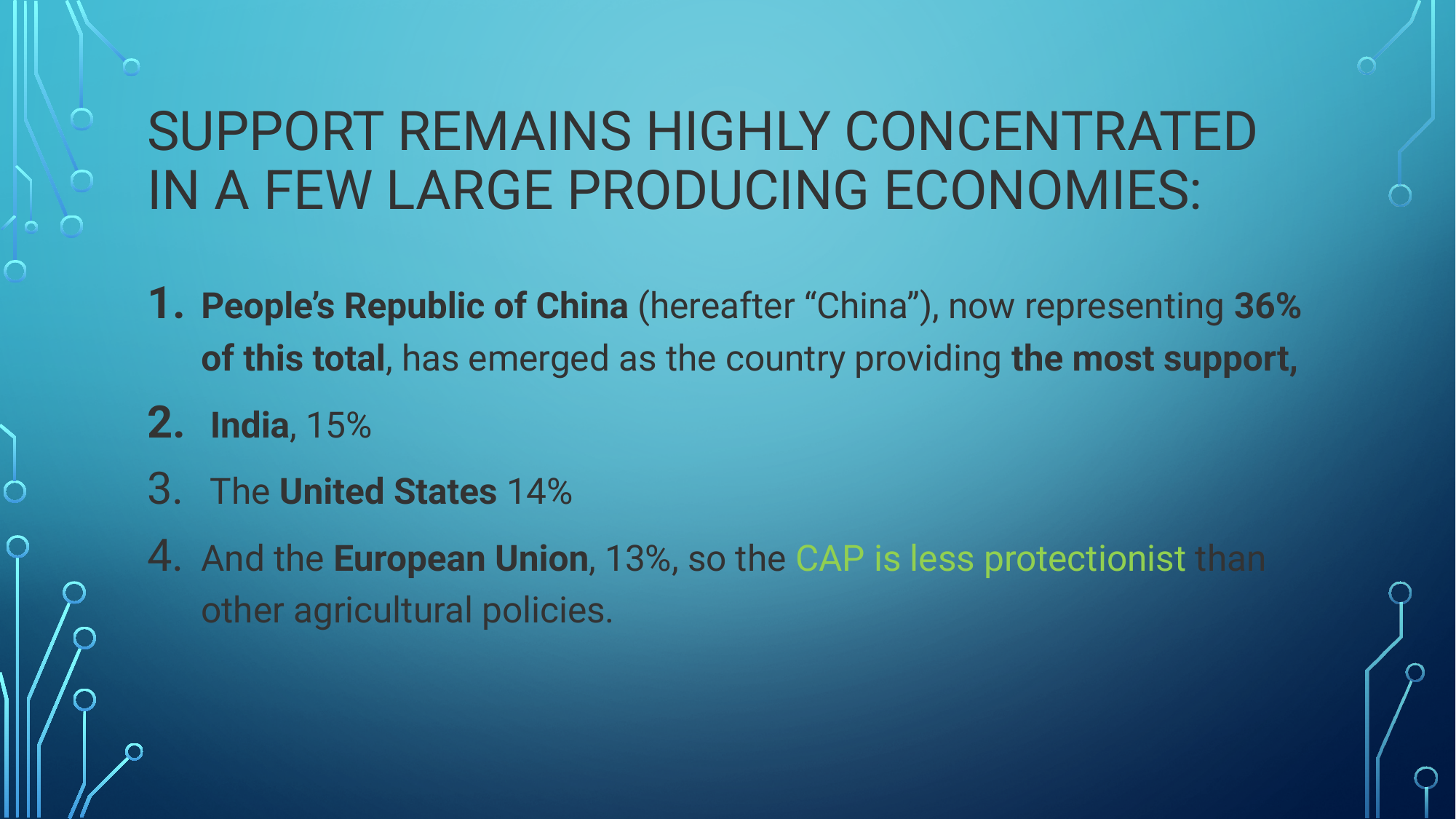

# Support remains highly concentrated in a few large producing economies:
People’s Republic of China (hereafter “China”), now representing 36% of this total, has emerged as the country providing the most support,
 India, 15%
 The United States 14%
And the European Union, 13%, so the CAP is less protectionist than other agricultural policies.